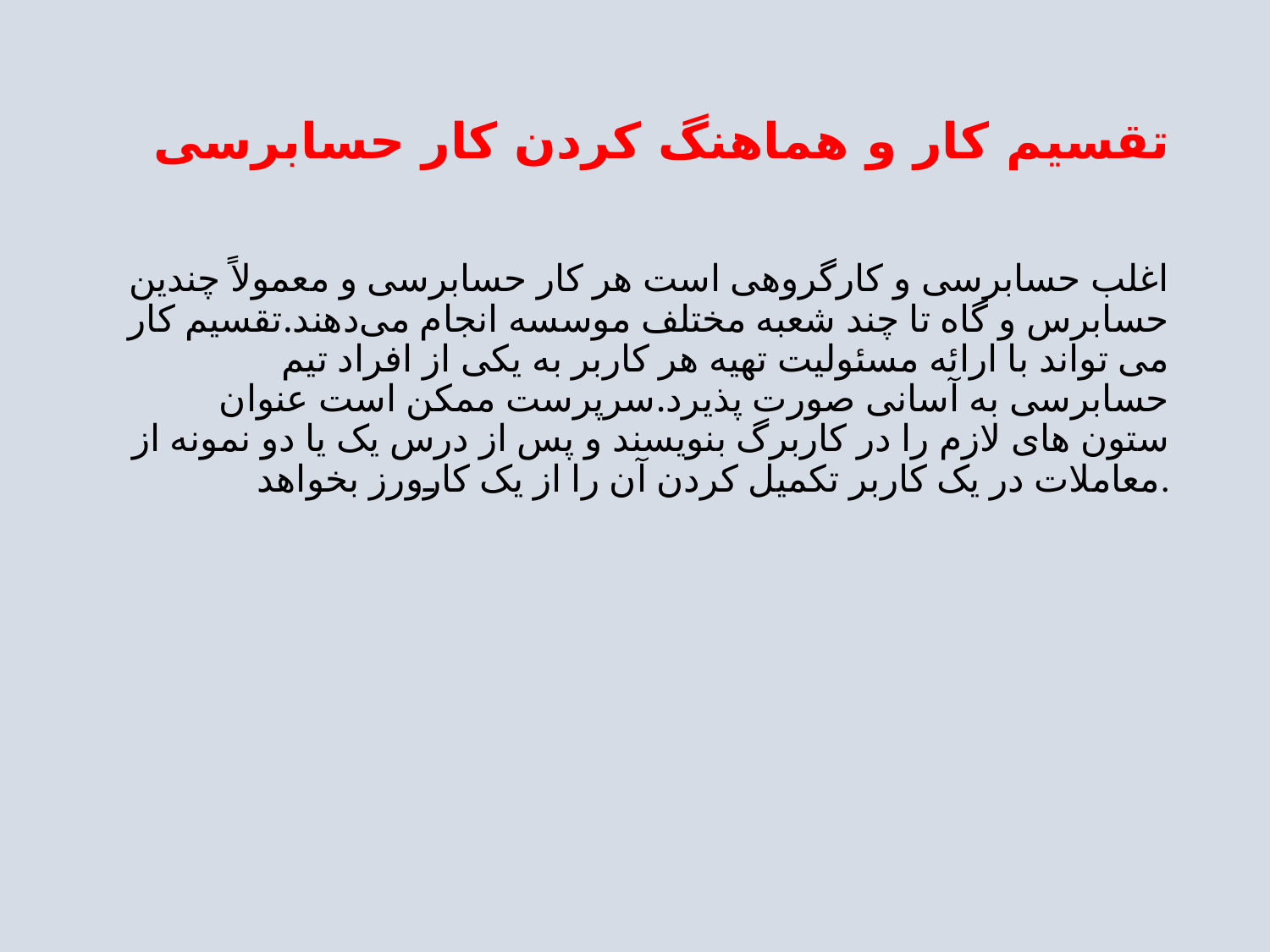

# تقسیم کار و هماهنگ کردن کار حسابرسی
اغلب حسابرسی و کارگروهی است هر کار حسابرسی و معمولاً چندین حسابرس و گاه تا چند شعبه مختلف موسسه انجام می‌دهند.تقسیم کار می تواند با ارائه مسئولیت تهیه هر کاربر به یکی از افراد تیم حسابرسی به آسانی صورت پذیرد.سرپرست ممکن است عنوان ستون های لازم را در کاربرگ بنویسند و پس از درس یک یا دو نمونه از معاملات در یک کاربر تکمیل کردن آن را از یک کارورز بخواهد.